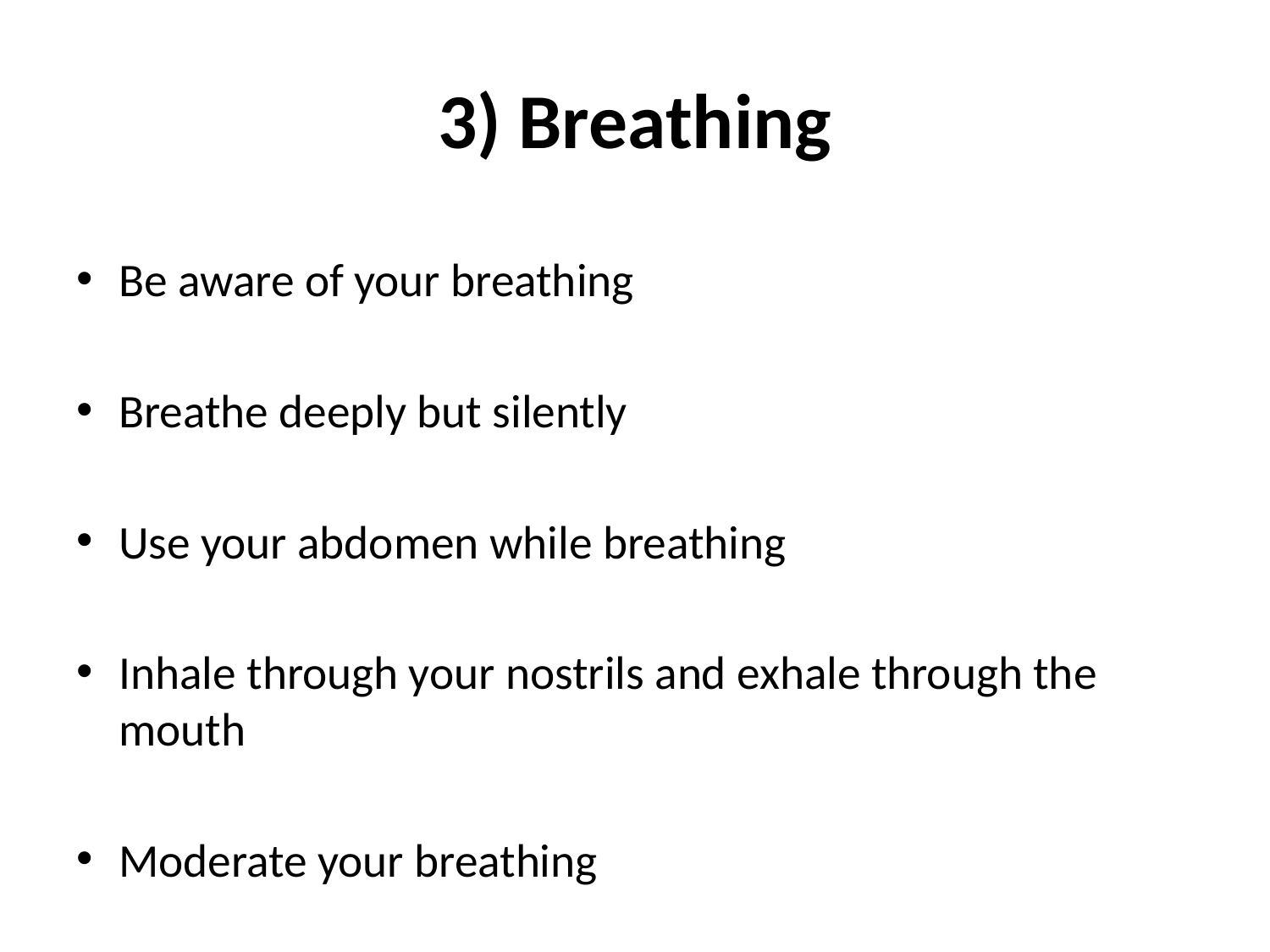

# 3) Breathing
Be aware of your breathing

Breathe deeply but silently

Use your abdomen while breathing

Inhale through your nostrils and exhale through the mouth

Moderate your breathing